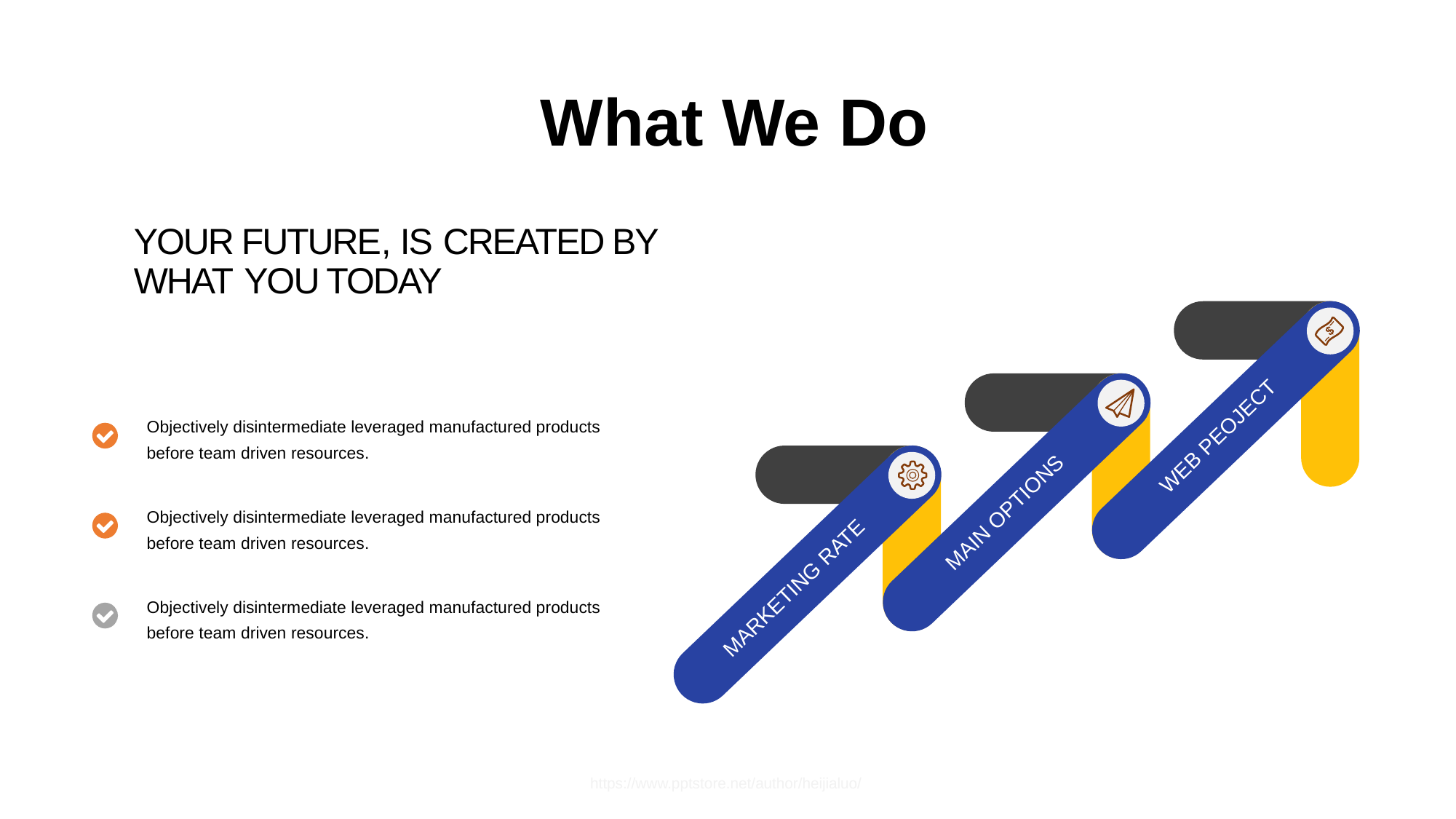

What We Do
YOUR FUTURE, IS CREATED BY WHAT YOU TODAY
e7d195523061f1c03a90ee8e42cb24248e56383cd534985688F9F494128731F165EE95AB4B0C0A38076AAEA07667B1565C446FC45FF01DFB0E885BCDBDF3A284F3DB14DA61DD97F0BAB2E6C668FB4931659DCAC52277681B35A97A58EB1CDE1A30E511E1F70EEB23193653529328E29B82636547E25AC41088D20F0A52114429D13EF1D12E4FBA26373564D4CAB325C9

Objectively disintermediate leveraged manufactured products before team driven resources.
WEB PEOJECT

MAIN OPTIONS
Objectively disintermediate leveraged manufactured products before team driven resources.

MARKETING RATE
Objectively disintermediate leveraged manufactured products before team driven resources.